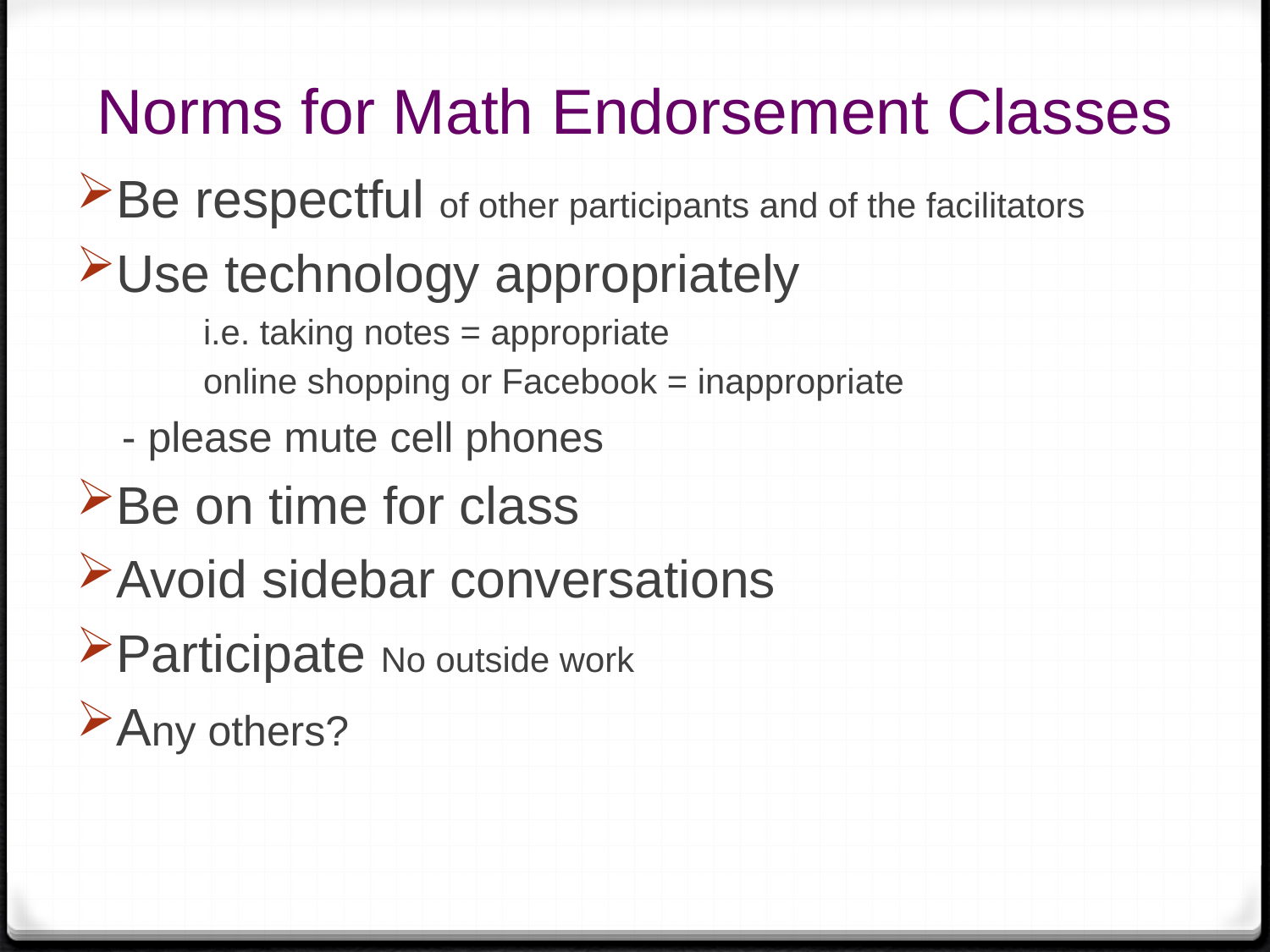

# Norms for Math Endorsement Classes
Be respectful of other participants and of the facilitators
Use technology appropriately
	i.e. taking notes = appropriate
	online shopping or Facebook = inappropriate
- please mute cell phones
Be on time for class
Avoid sidebar conversations
Participate No outside work
Any others?